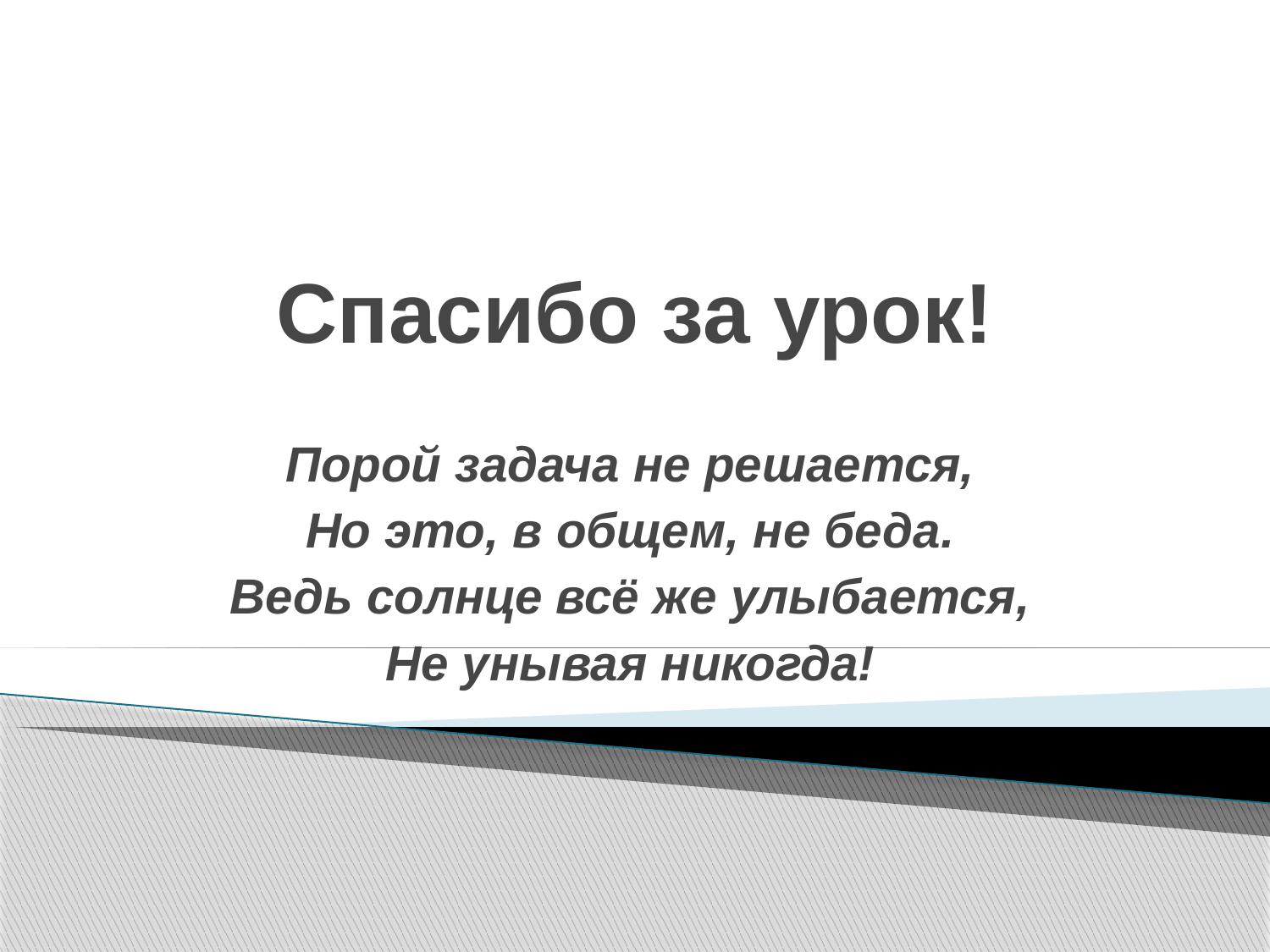

# Спасибо за урок!
Порой задача не решается,
Но это, в общем, не беда.
Ведь солнце всё же улыбается,
Не унывая никогда!